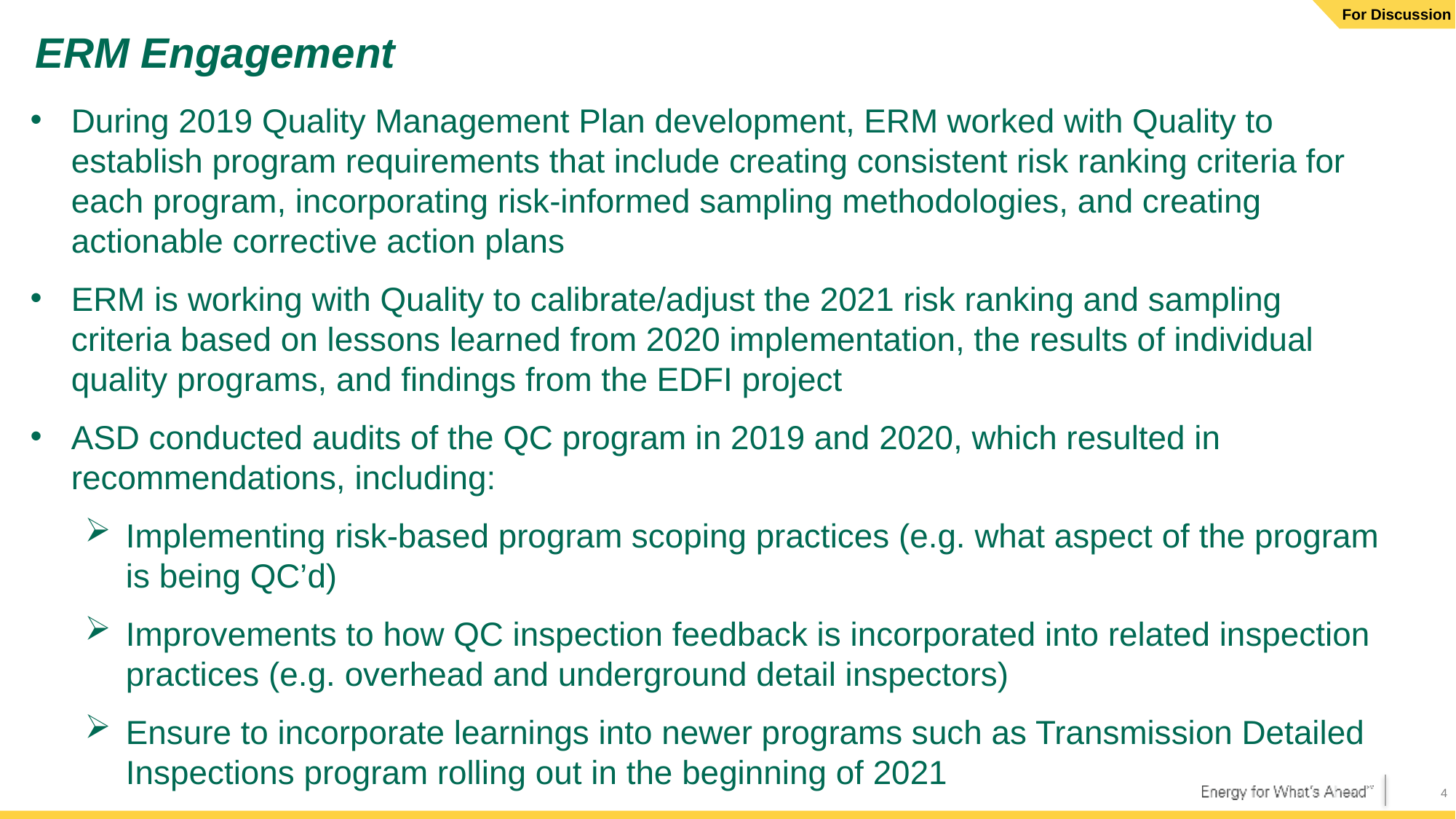

For Discussion
# ERM Engagement
During 2019 Quality Management Plan development, ERM worked with Quality to establish program requirements that include creating consistent risk ranking criteria for each program, incorporating risk-informed sampling methodologies, and creating actionable corrective action plans
ERM is working with Quality to calibrate/adjust the 2021 risk ranking and sampling criteria based on lessons learned from 2020 implementation, the results of individual quality programs, and findings from the EDFI project
ASD conducted audits of the QC program in 2019 and 2020, which resulted in recommendations, including:
Implementing risk-based program scoping practices (e.g. what aspect of the program is being QC’d)
Improvements to how QC inspection feedback is incorporated into related inspection practices (e.g. overhead and underground detail inspectors)
Ensure to incorporate learnings into newer programs such as Transmission Detailed Inspections program rolling out in the beginning of 2021
George Rose | Getty Images
Josh Edelson | AFP | Getty Images
Mike Eliason | Associated Press
Carolyn Cole | Los Angeles Times | Getty Images